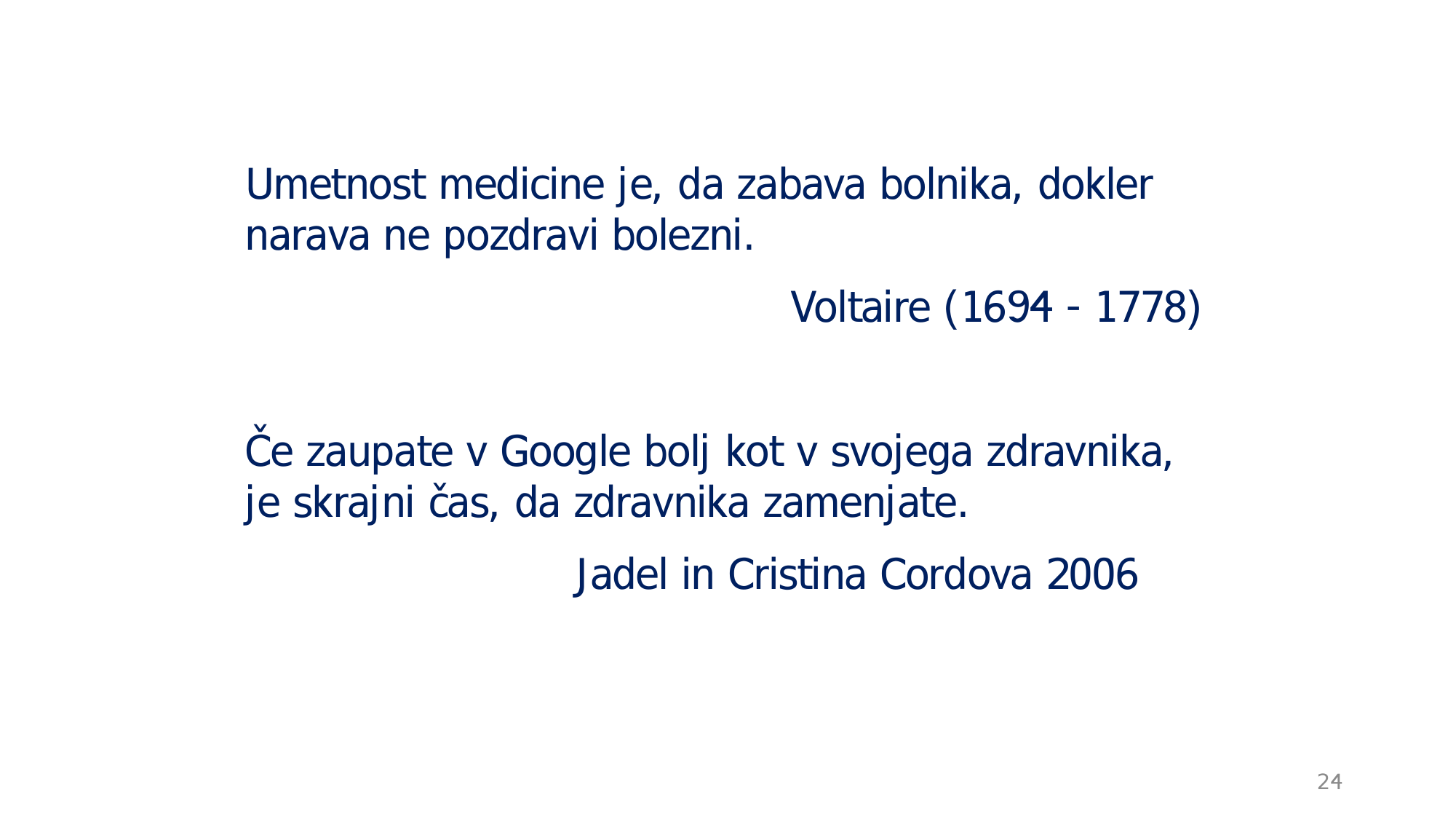

Umetnost medicine je, da zabava bolnika, dokler narava ne pozdravi bolezni.
					Voltaire (1694 - 1778)

Če zaupate v Google bolj kot v svojega zdravnika, je skrajni čas, da zdravnika zamenjate.
			Jadel in Cristina Cordova 2006
24